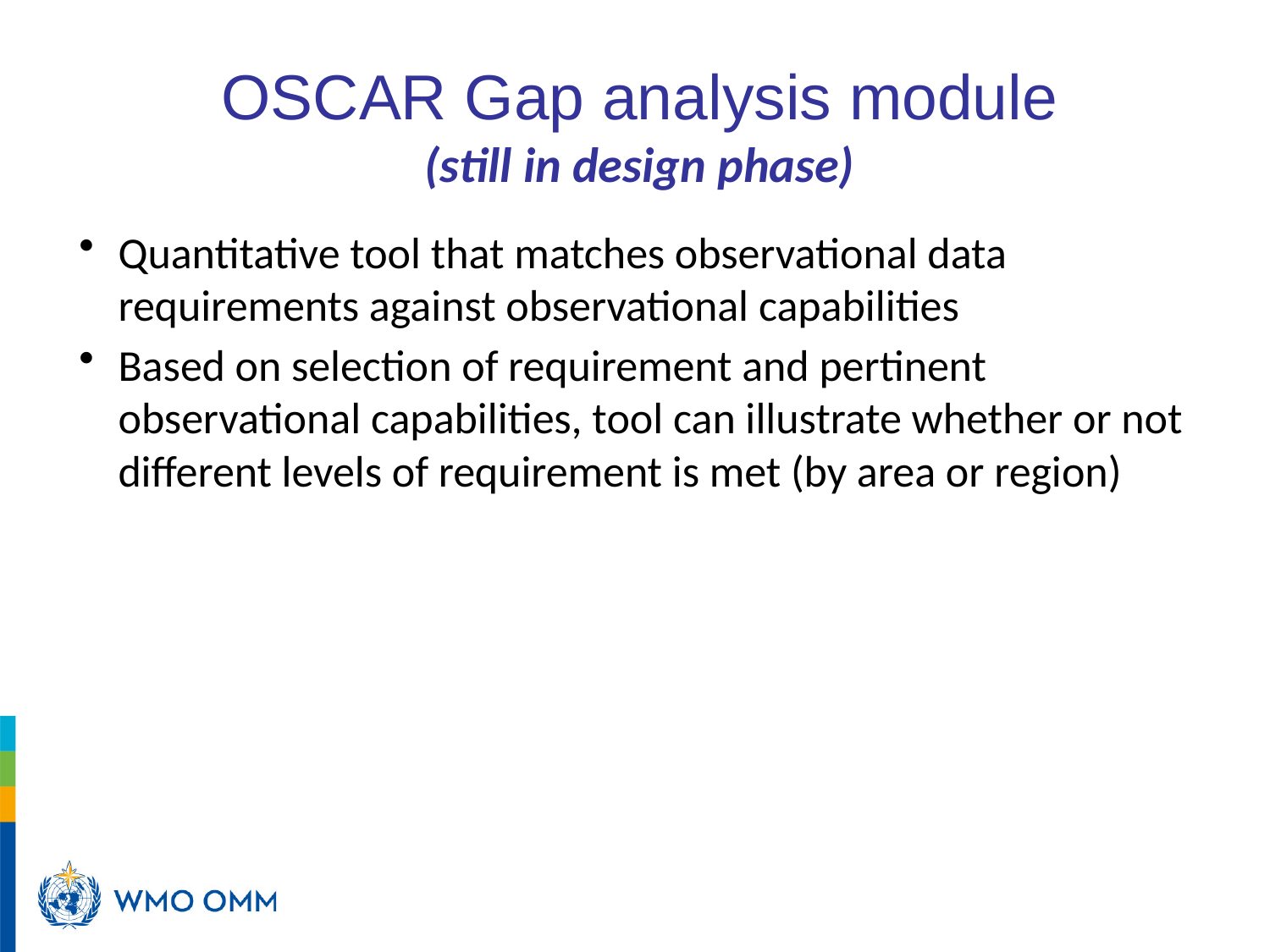

OSCAR Gap analysis module
(still in design phase)
Quantitative tool that matches observational data requirements against observational capabilities
Based on selection of requirement and pertinent observational capabilities, tool can illustrate whether or not different levels of requirement is met (by area or region)